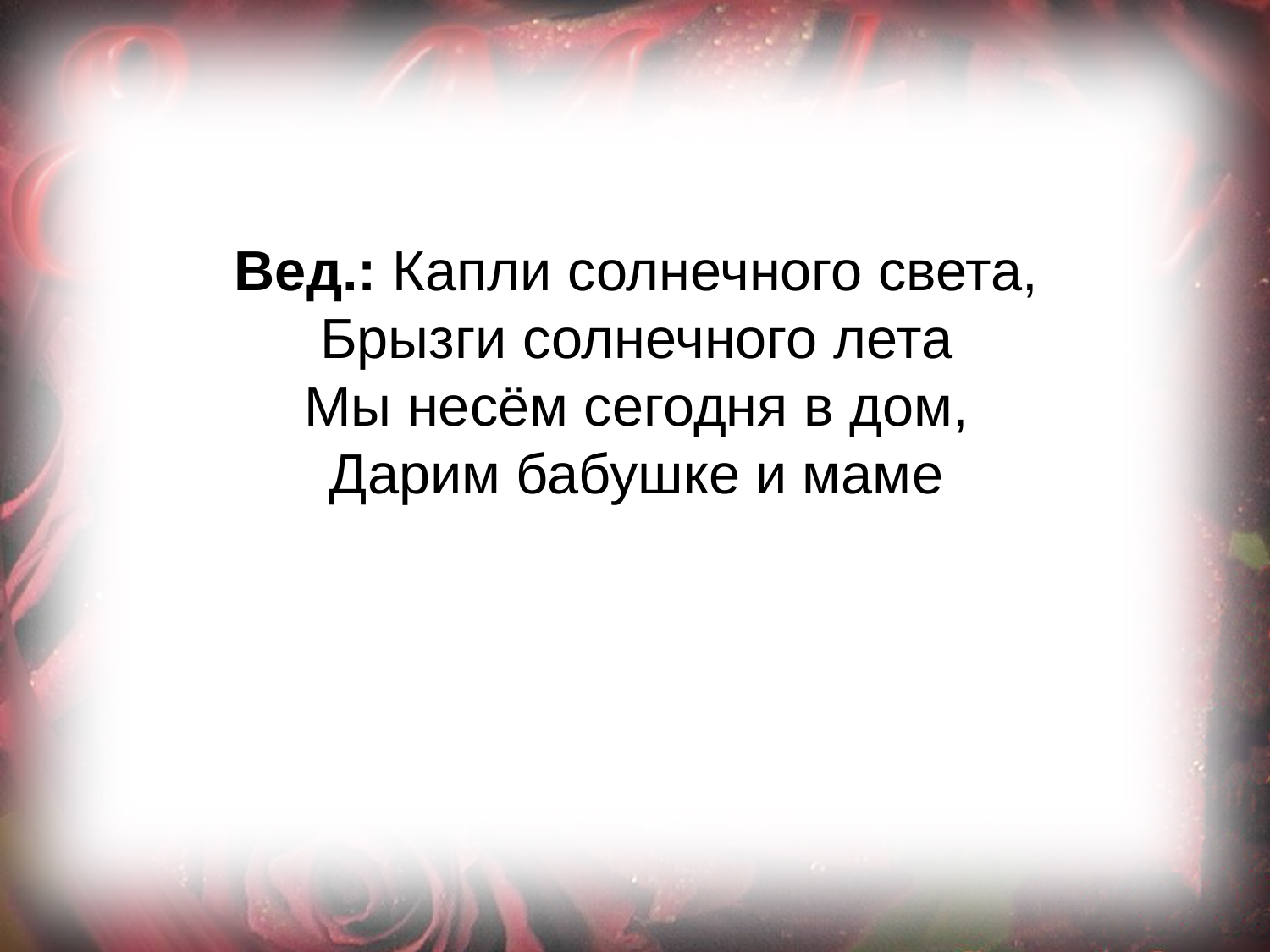

# Вед.: Капли солнечного света, Брызги солнечного лета Мы несём сегодня в дом, Дарим бабушке и маме